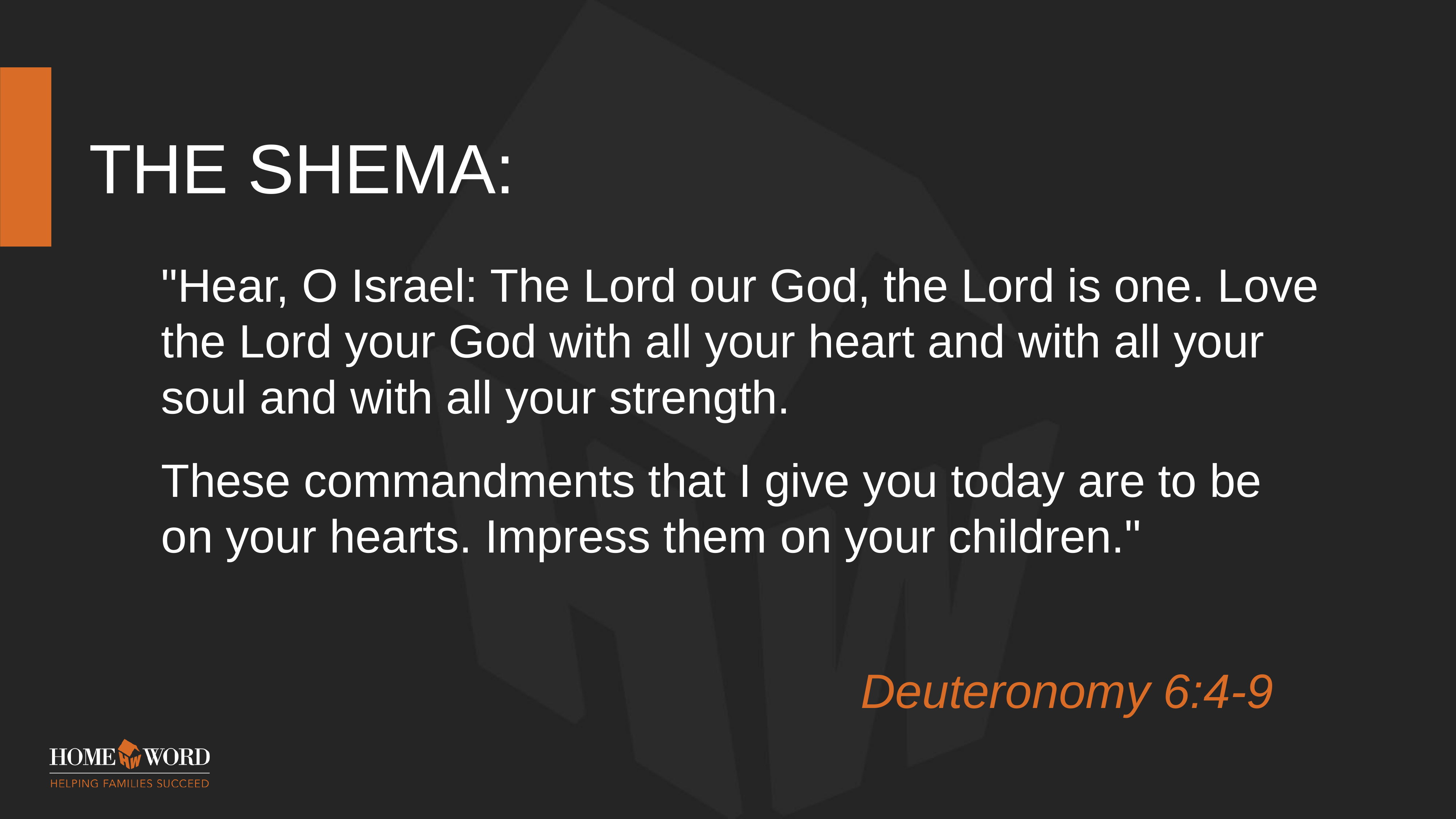

The Shema:
# "Hear, O Israel: The Lord our God, the Lord is one. Love the Lord your God with all your heart and with all your soul and with all your strength.
These commandments that I give you today are to be on your hearts. Impress them on your children."
Deuteronomy 6:4-9